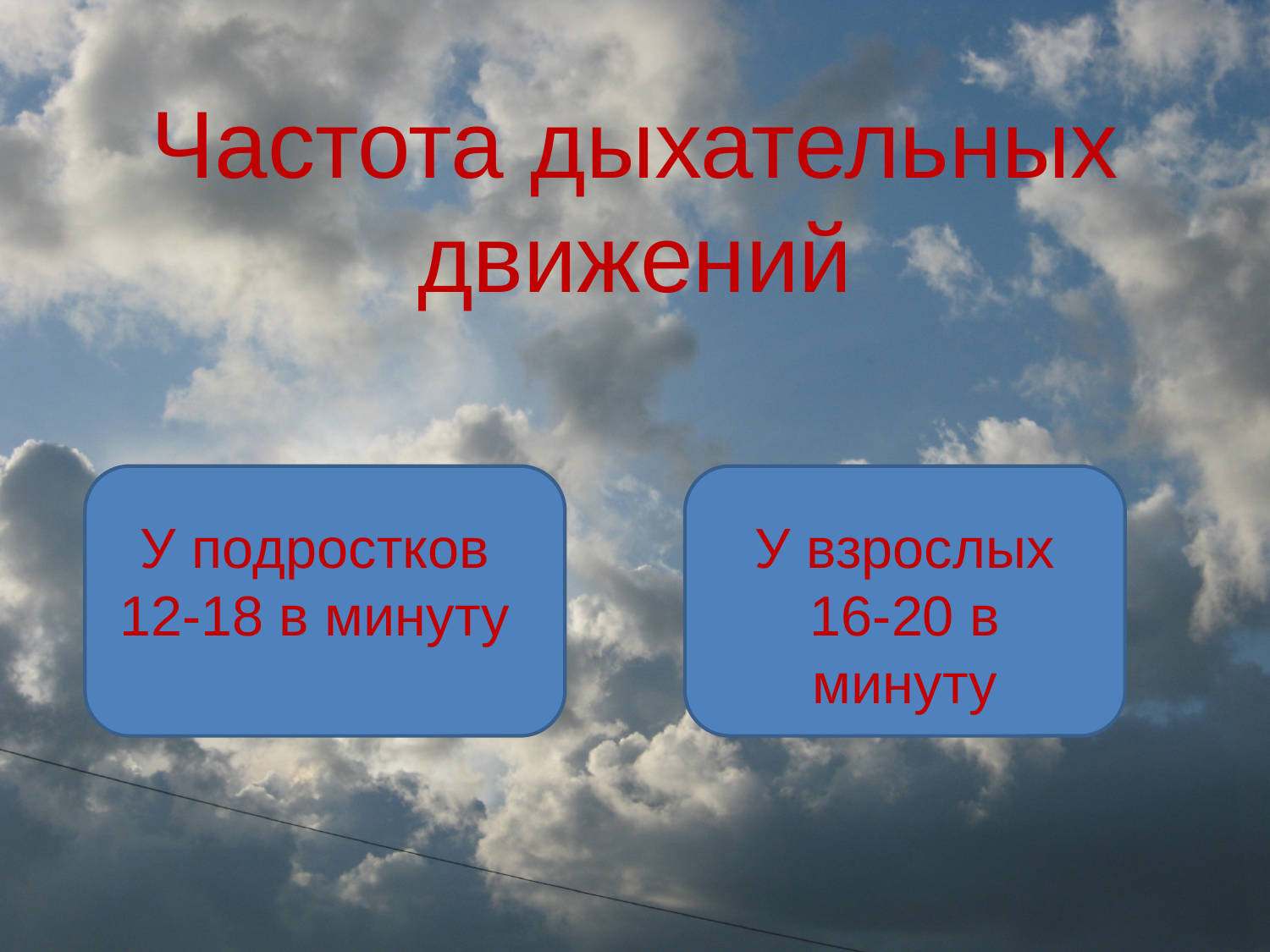

# Частота дыхательных движений

У подростков 12-18 в минуту
У взрослых 16-20 в минуту